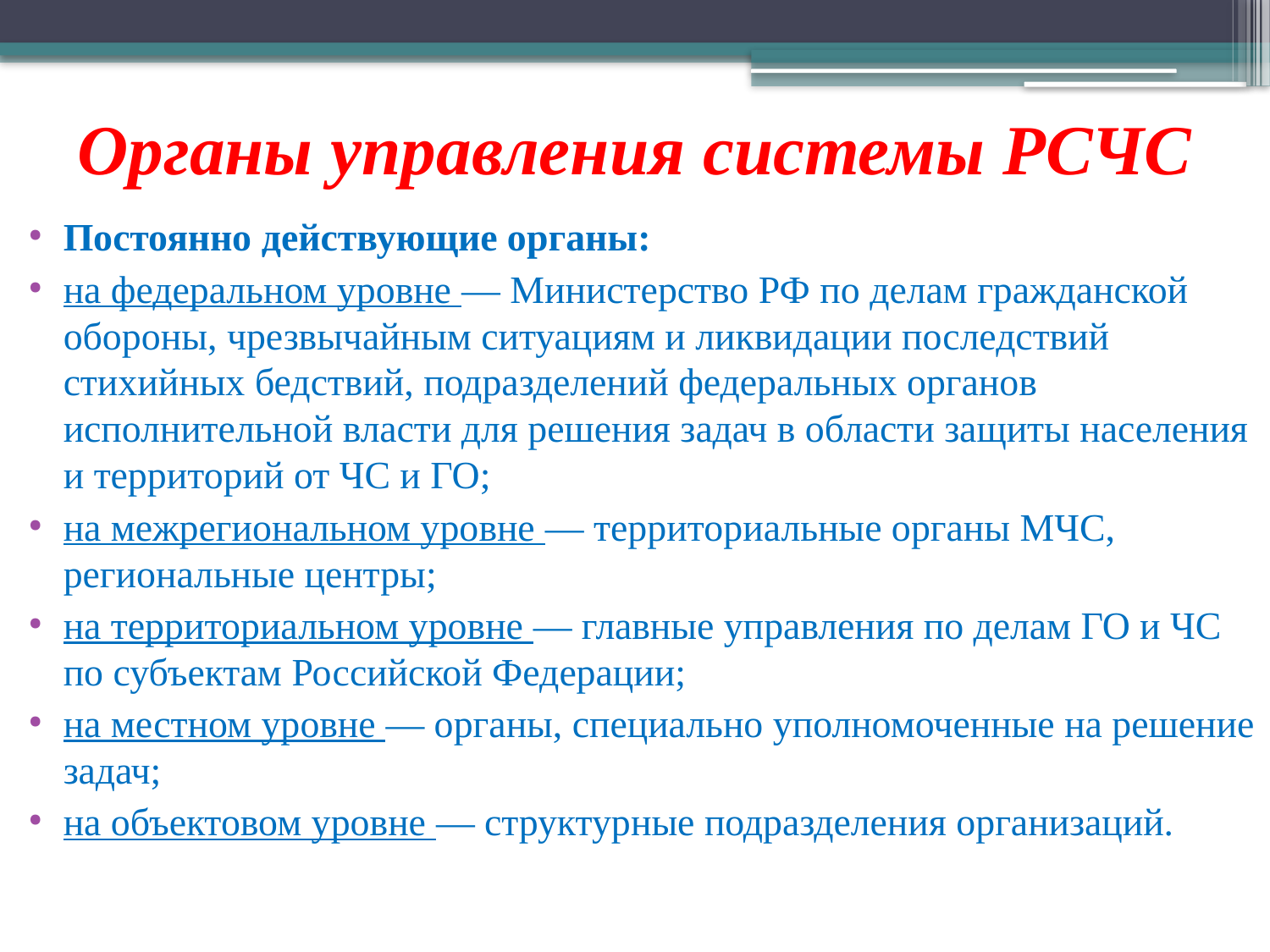

# Органы управления системы РСЧС
Постоянно действующие органы:
на федеральном уровне — Министерство РФ по делам гражданской обороны, чрезвычайным ситуациям и ликвидации последствий стихийных бедствий, подразделений федеральных органов исполнительной власти для решения задач в области защиты населения и территорий от ЧС и ГО;
на межрегиональном уровне — территориальные органы МЧС, региональные центры;
на территориальном уровне — главные управления по делам ГО и ЧС по субъектам Российской Федерации;
на местном уровне — органы, специально уполномоченные на решение задач;
на объектовом уровне — структурные подразделения организаций.